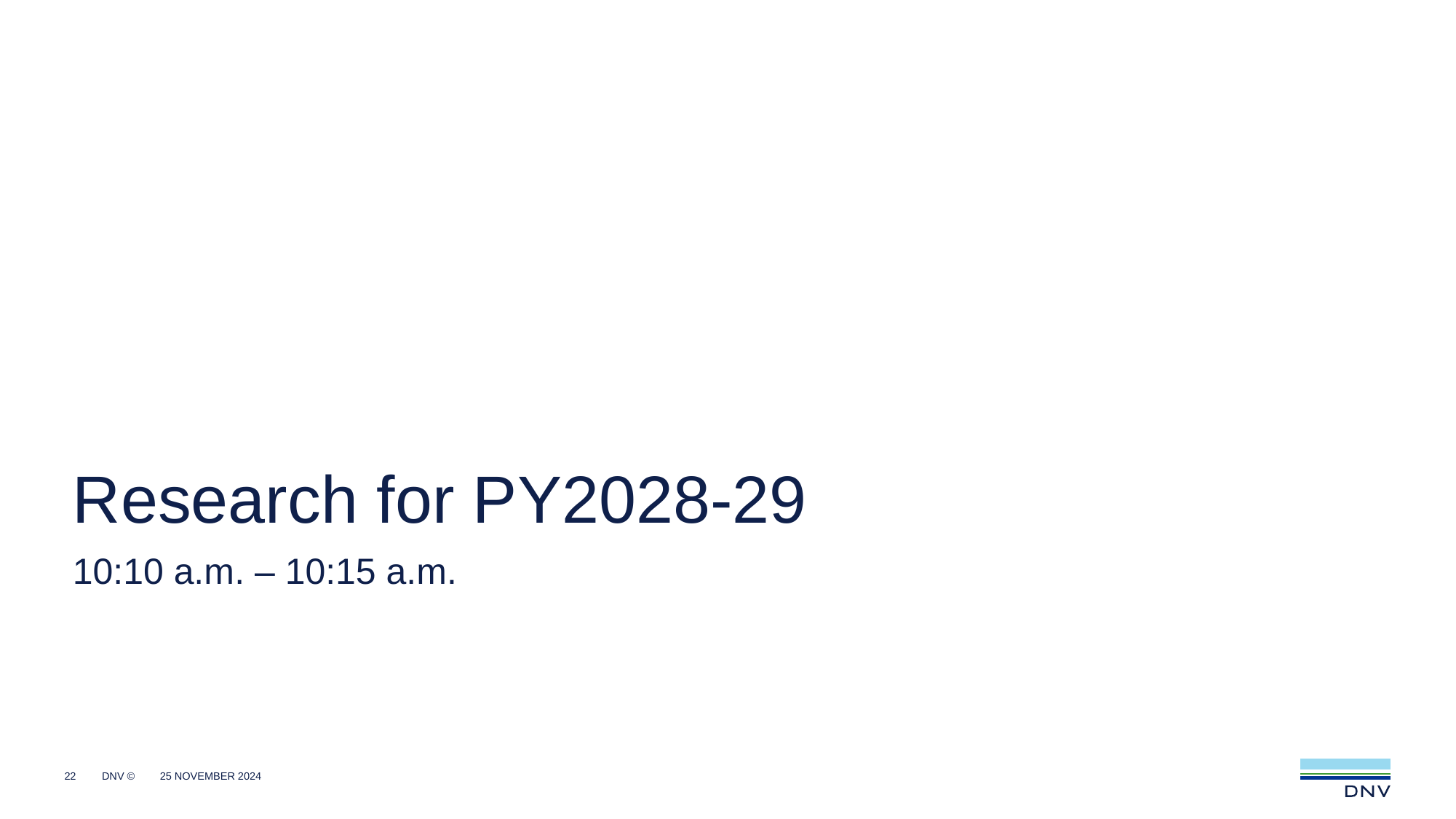

# Research for PY2028-29
10:10 a.m. – 10:15 a.m.

22